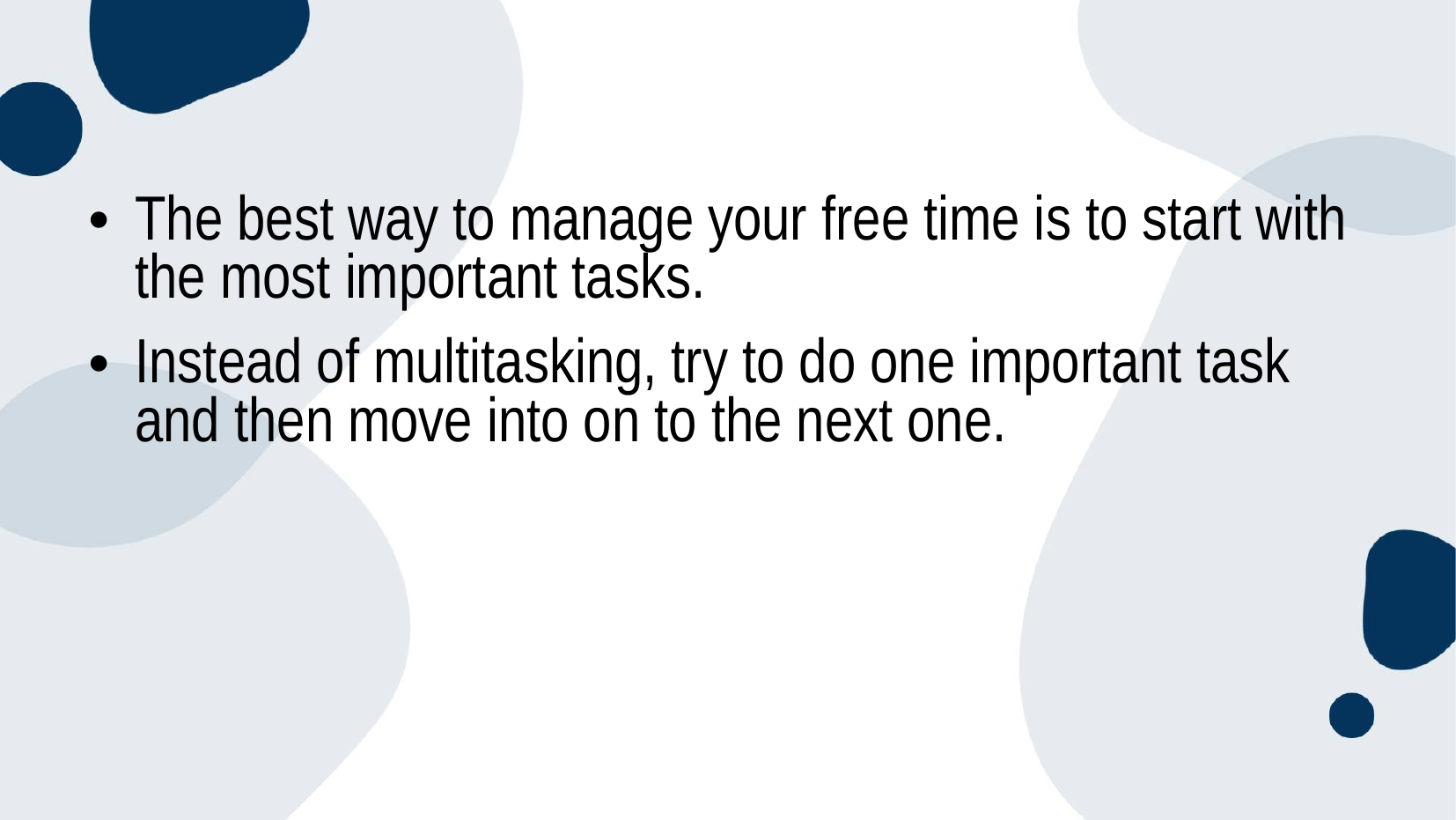

The best way to manage your free time is to start with the most important tasks.
Instead of multitasking, try to do one important task and then move into on to the next one.